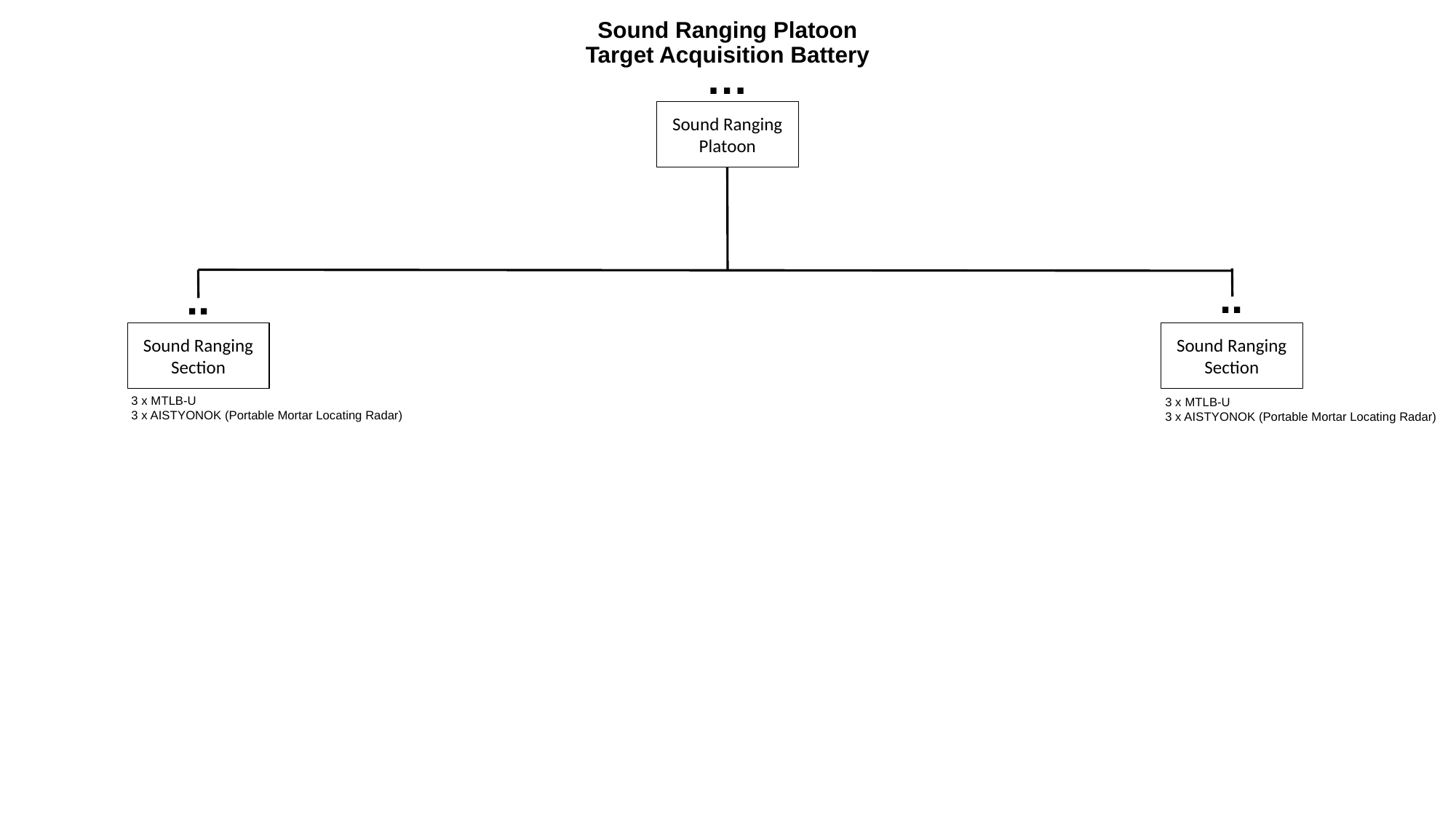

# Sound Ranging Platoon Target Acquisition Battery
…
Sound Ranging
Platoon
..
..
Sound Ranging
Section
Sound Ranging
Section
3 x MTLB-U
3 x AISTYONOK (Portable Mortar Locating Radar)
3 x MTLB-U
3 x AISTYONOK (Portable Mortar Locating Radar)